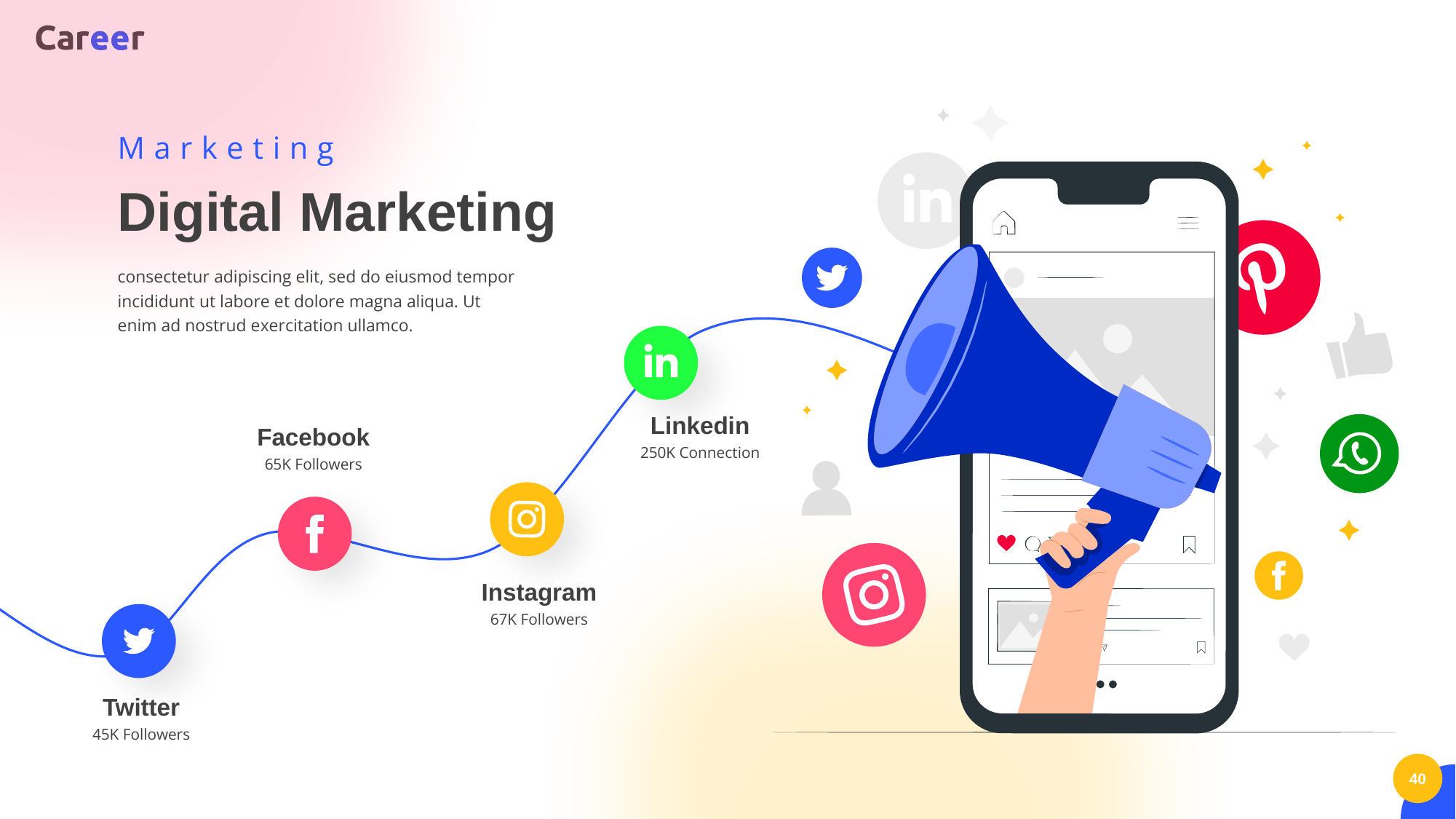

Marketing
Digital Marketing
consectetur adipiscing elit, sed do eiusmod tempor incididunt ut labore et dolore magna aliqua. Ut enim ad nostrud exercitation ullamco.

Linkedin
Facebook
250K Connection
65K Followers

Instagram
67K Followers

Twitter

45K Followers